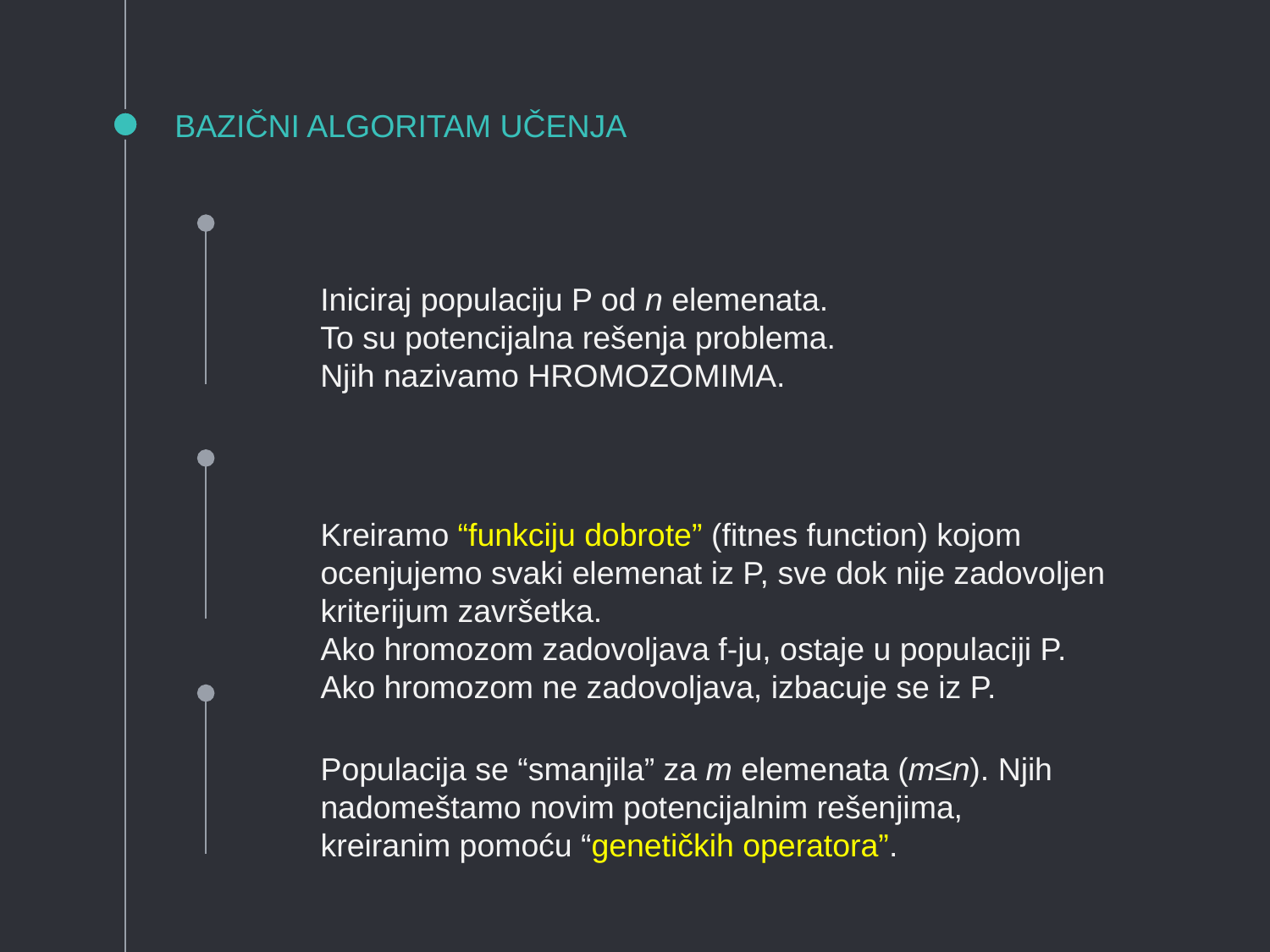

# BAZIČNI ALGORITAM UČENJA
Iniciraj populaciju P od n elemenata.
To su potencijalna rešenja problema.
Njih nazivamo HROMOZOMIMA.
Kreiramo “funkciju dobrote” (fitnes function) kojom ocenjujemo svaki elemenat iz P, sve dok nije zadovoljen kriterijum završetka.
Ako hromozom zadovoljava f-ju, ostaje u populaciji P.
Ako hromozom ne zadovoljava, izbacuje se iz P.
Populacija se “smanjila” za m elemenata (m≤n). Njih nadomeštamo novim potencijalnim rešenjima, kreiranim pomoću “genetičkih operatora”.